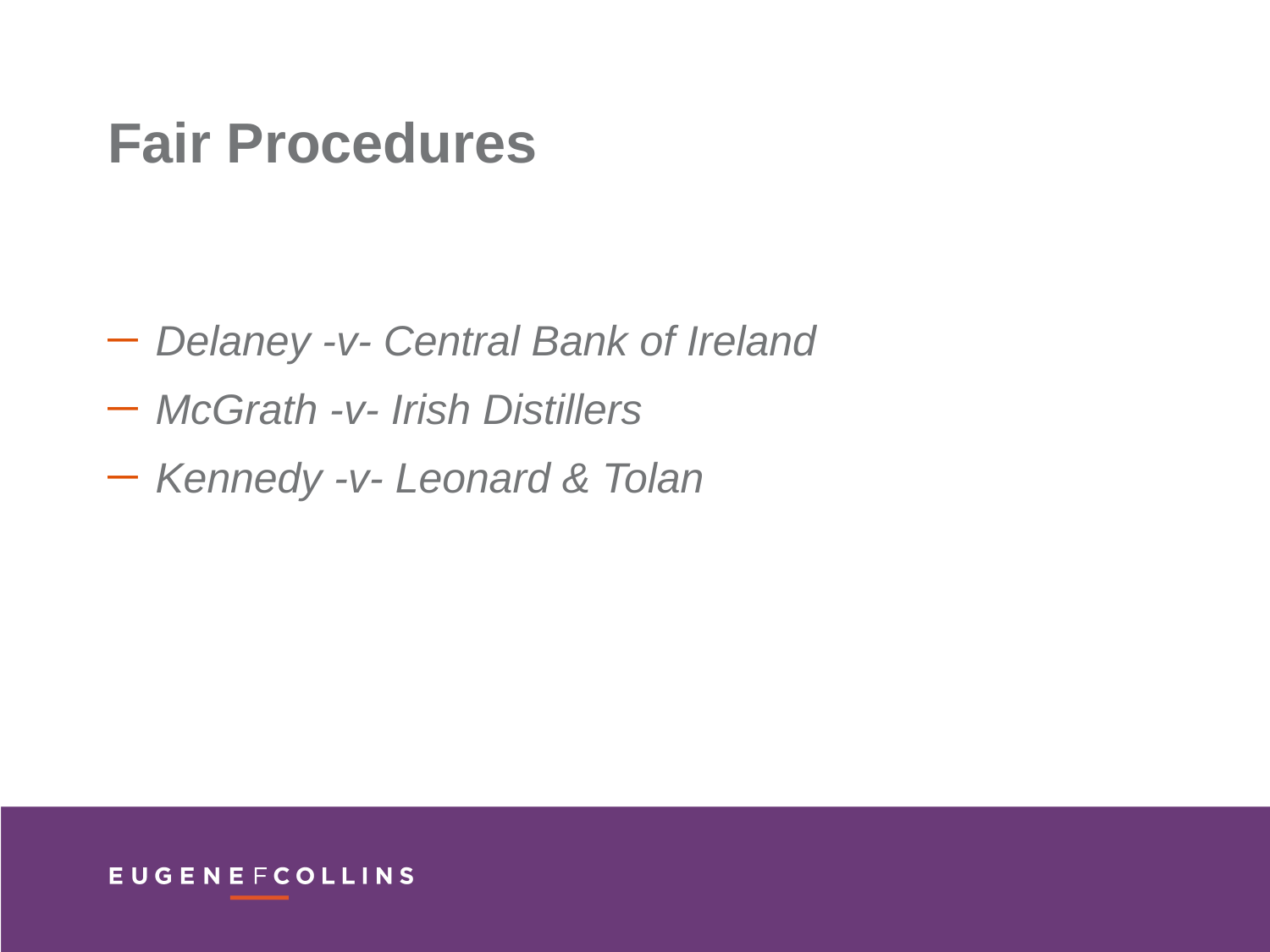

Fair Procedures
Delaney -v- Central Bank of Ireland
McGrath -v- Irish Distillers
Kennedy -v- Leonard & Tolan